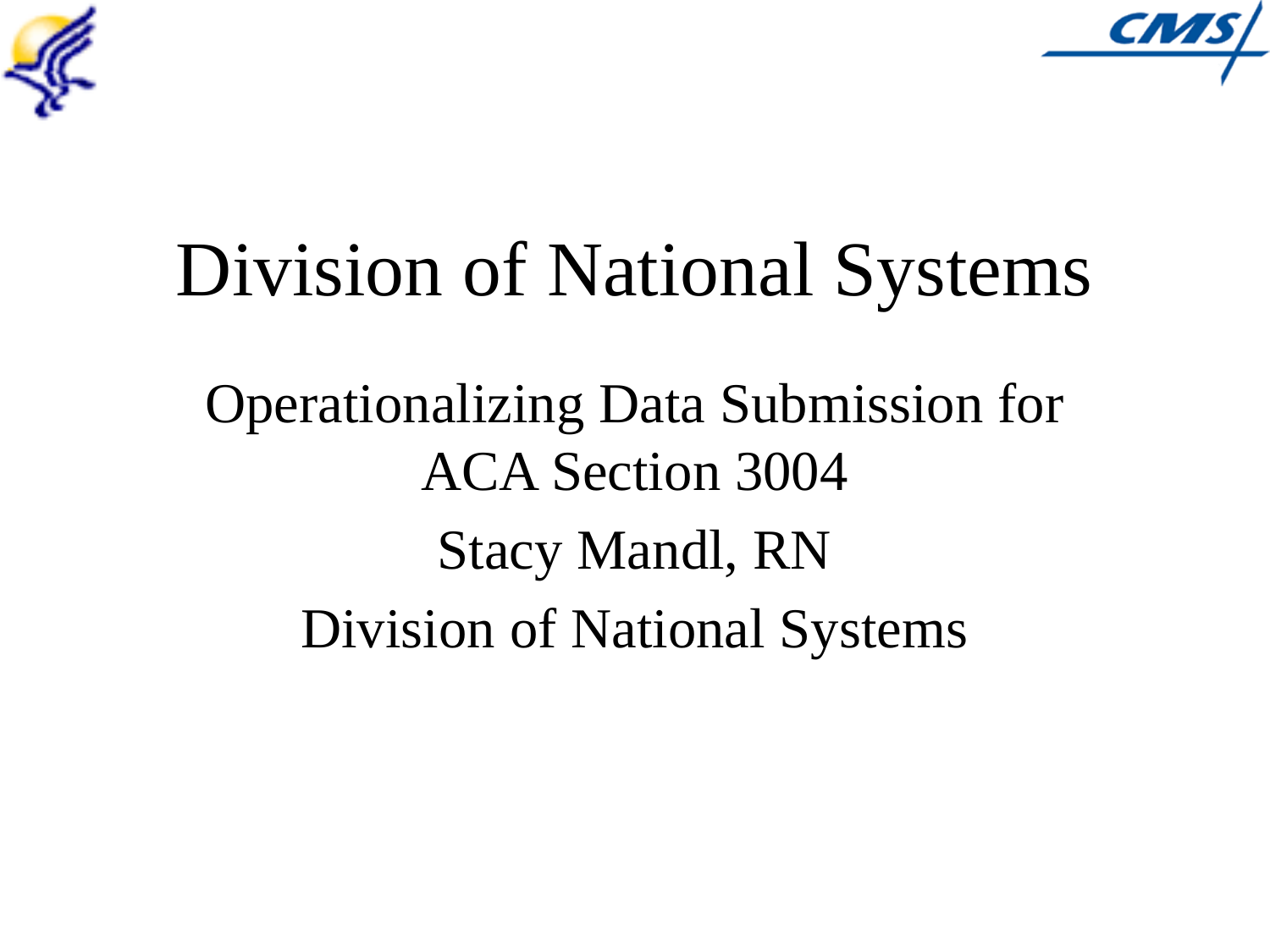

# Division of National Systems
Operationalizing Data Submission for ACA Section 3004
Stacy Mandl, RN
Division of National Systems